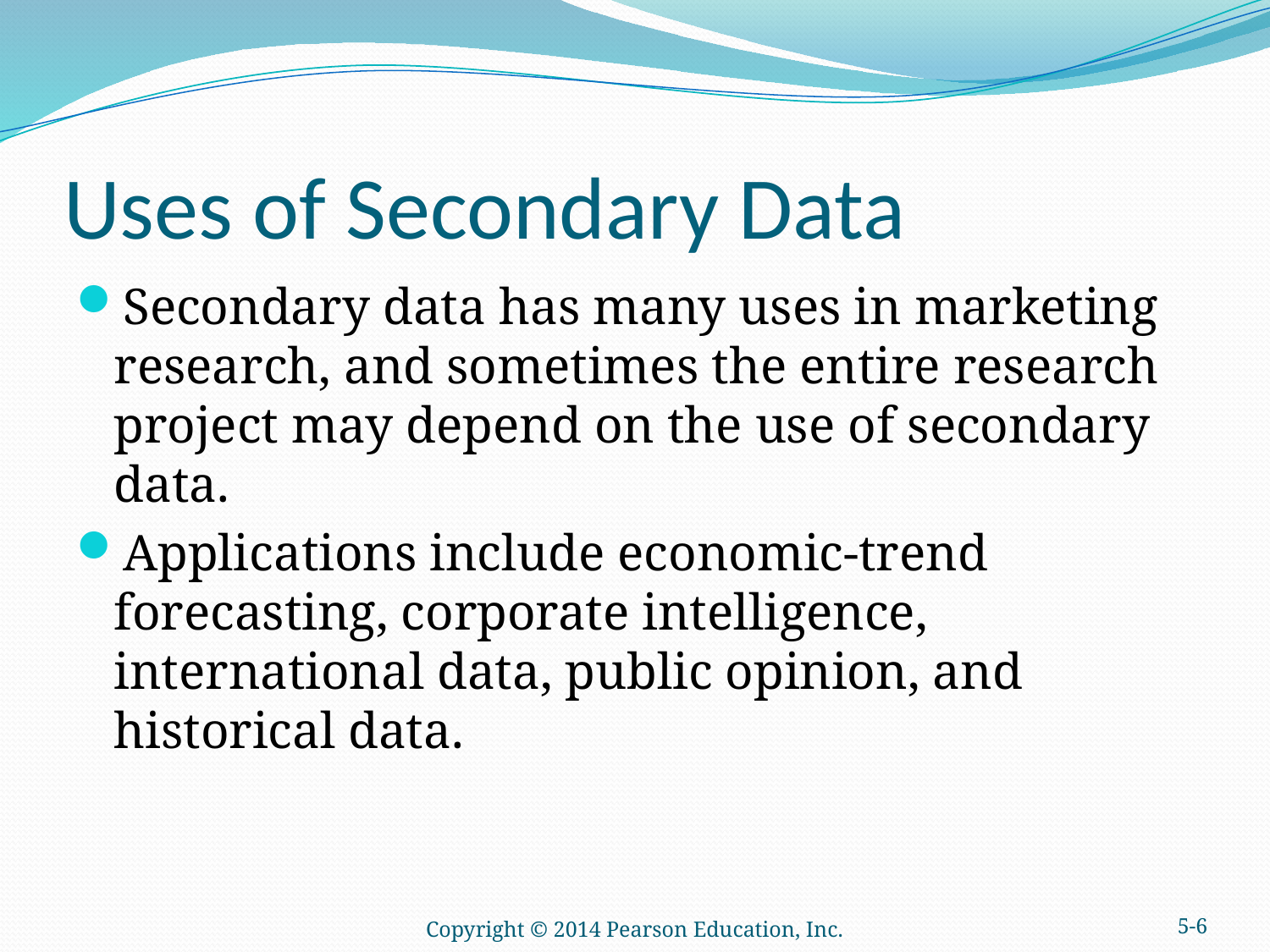

# Uses of Secondary Data
Secondary data has many uses in marketing research, and sometimes the entire research project may depend on the use of secondary data.
Applications include economic-trend forecasting, corporate intelligence, international data, public opinion, and historical data.